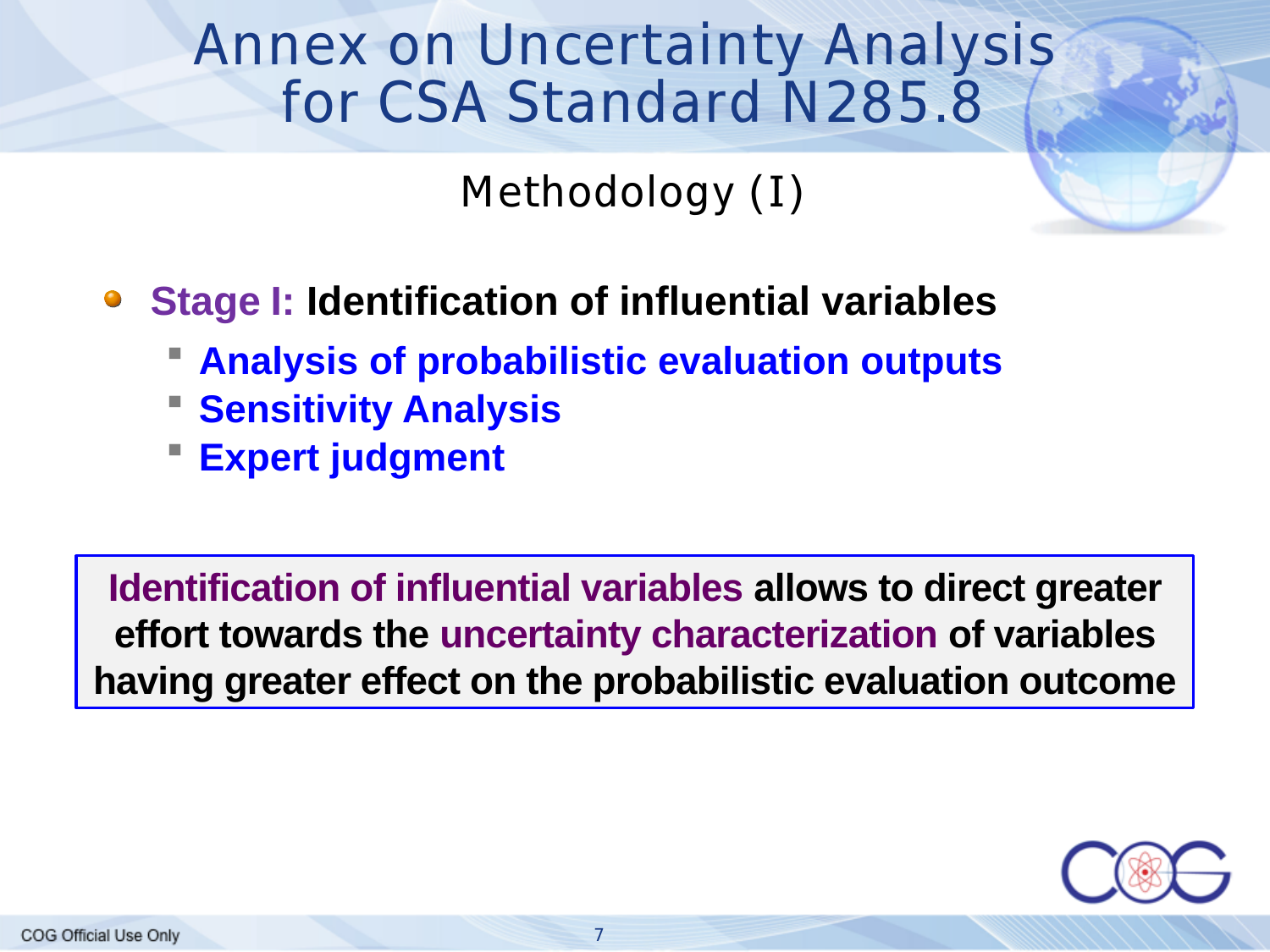

Annex on Uncertainty Analysis
for CSA Standard N285.8
Methodology (I)
Stage I: Identification of influential variables
Analysis of probabilistic evaluation outputs
Sensitivity Analysis
Expert judgment

Identification of influential variables allows to direct greater effort towards the uncertainty characterization of variables having greater effect on the probabilistic evaluation outcome